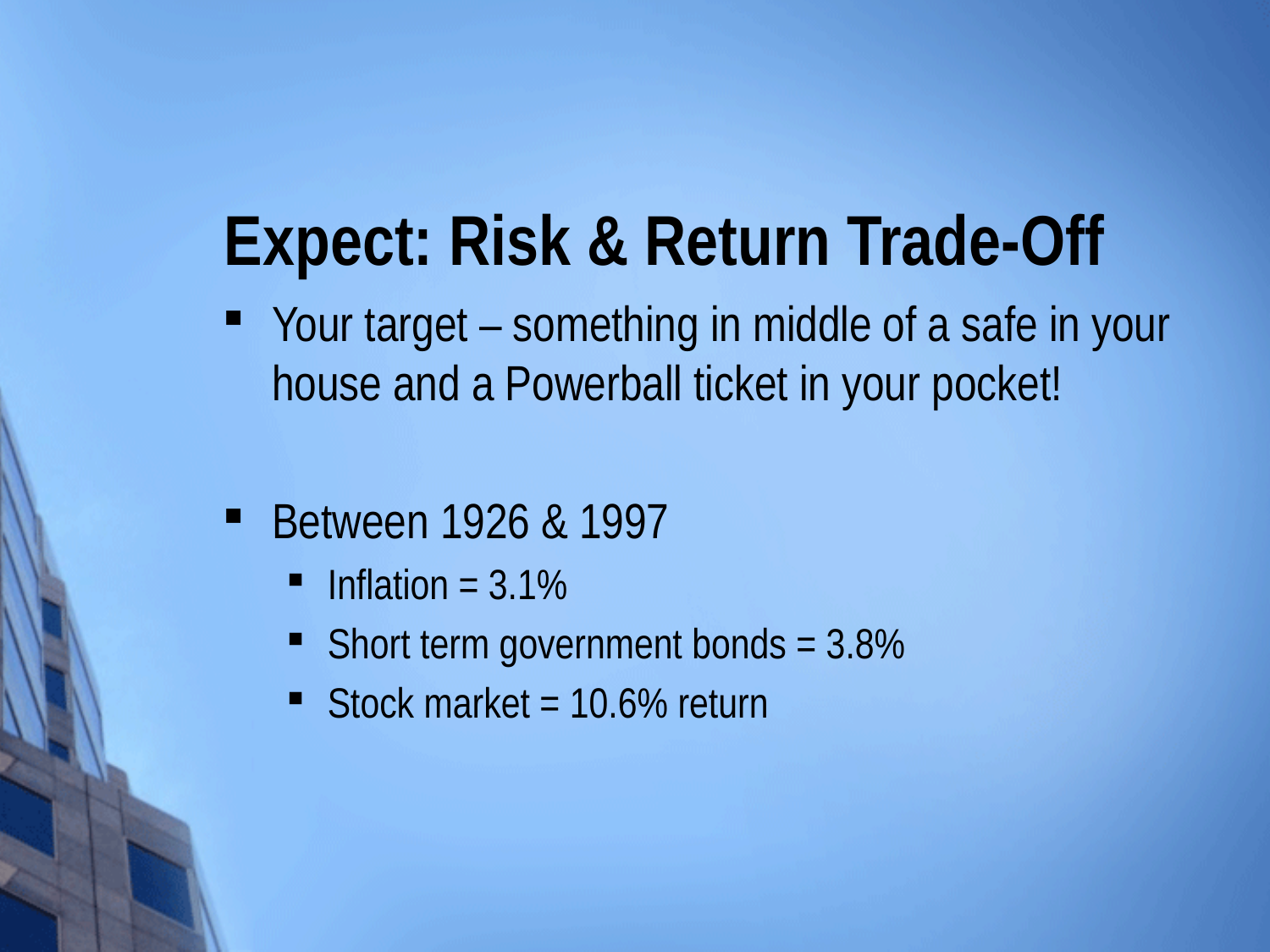

# Expect: Risk & Return Trade-Off
Your target – something in middle of a safe in your house and a Powerball ticket in your pocket!

Between 1926 & 1997
Inflation = 3.1%
Short term government bonds = 3.8%
Stock market = 10.6% return